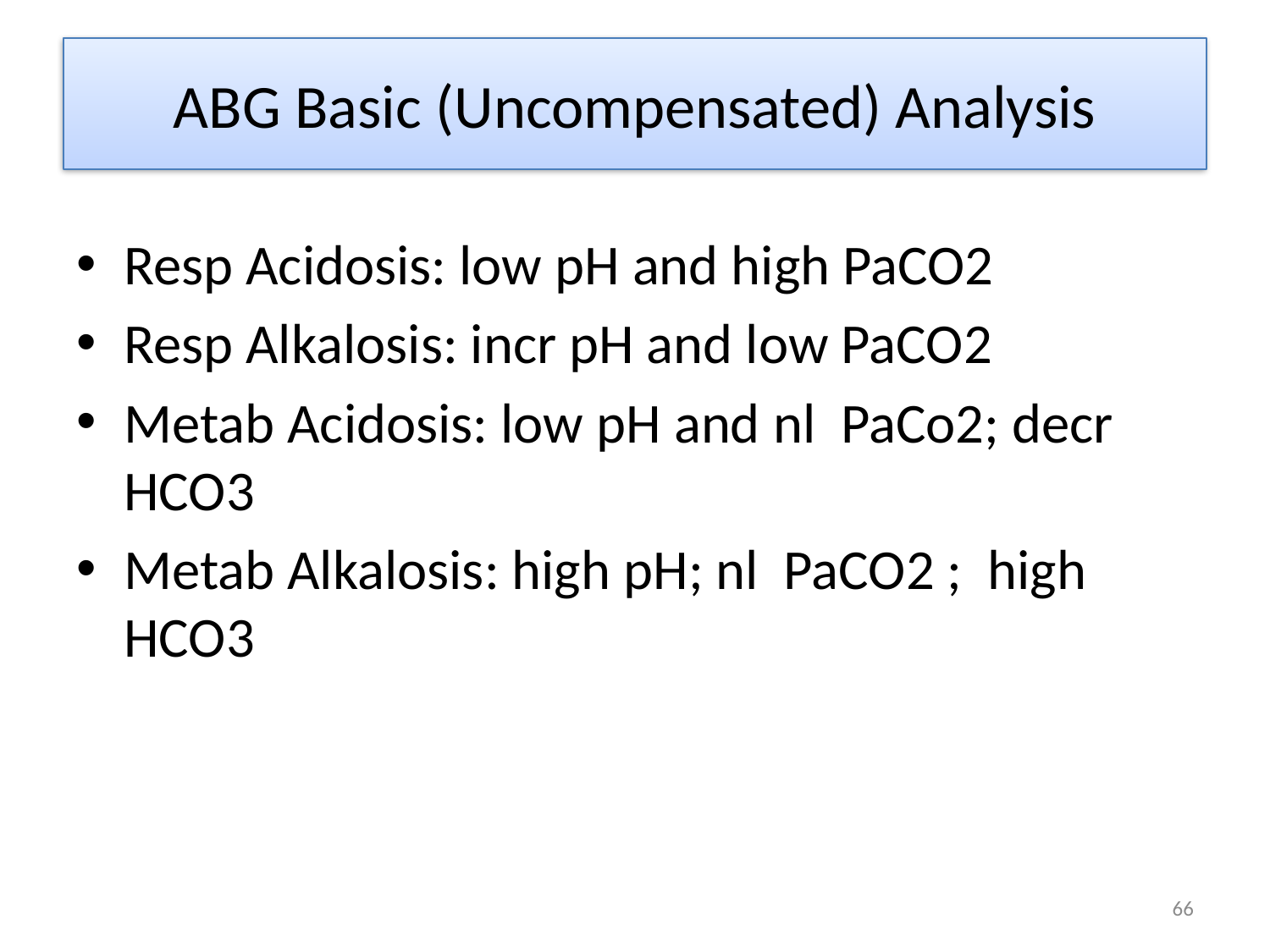

# ABG Basic (Uncompensated) Analysis
Resp Acidosis: low pH and high PaCO2
Resp Alkalosis: incr pH and low PaCO2
Metab Acidosis: low pH and nl  PaCo2; decr HCO3
Metab Alkalosis: high pH; nl  PaCO2 ;  high HCO3
66